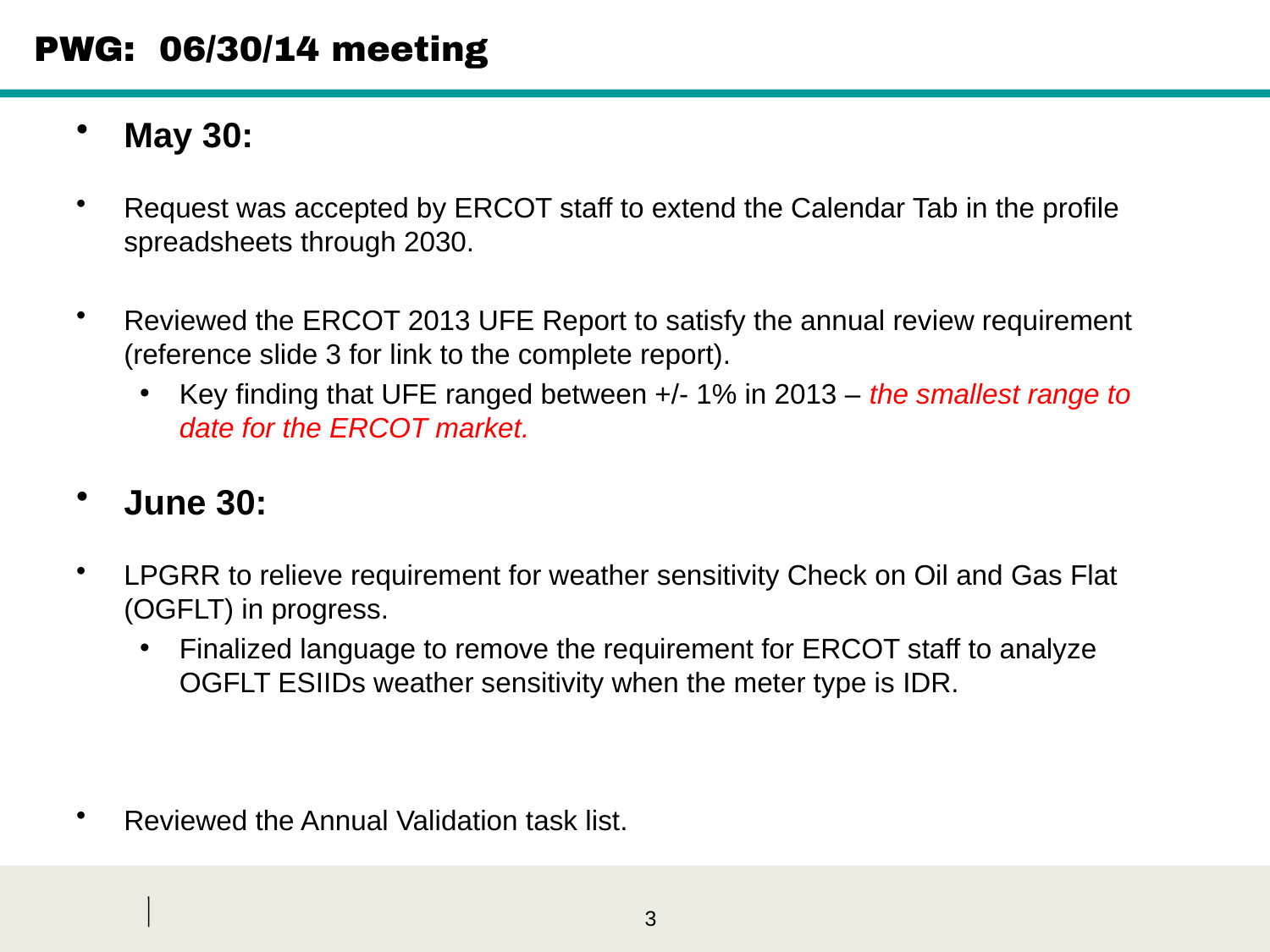

# PWG:  06/30/14 meeting
May 30:

Request was accepted by ERCOT staff to extend the Calendar Tab in the profile spreadsheets through 2030.

Reviewed the ERCOT 2013 UFE Report to satisfy the annual review requirement (reference slide 3 for link to the complete report).
Key finding that UFE ranged between +/- 1% in 2013 – the smallest range to date for the ERCOT market.

June 30:

LPGRR to relieve requirement for weather sensitivity Check on Oil and Gas Flat (OGFLT) in progress.
Finalized language to remove the requirement for ERCOT staff to analyze OGFLT ESIIDs weather sensitivity when the meter type is IDR.

Reviewed the Annual Validation task list.